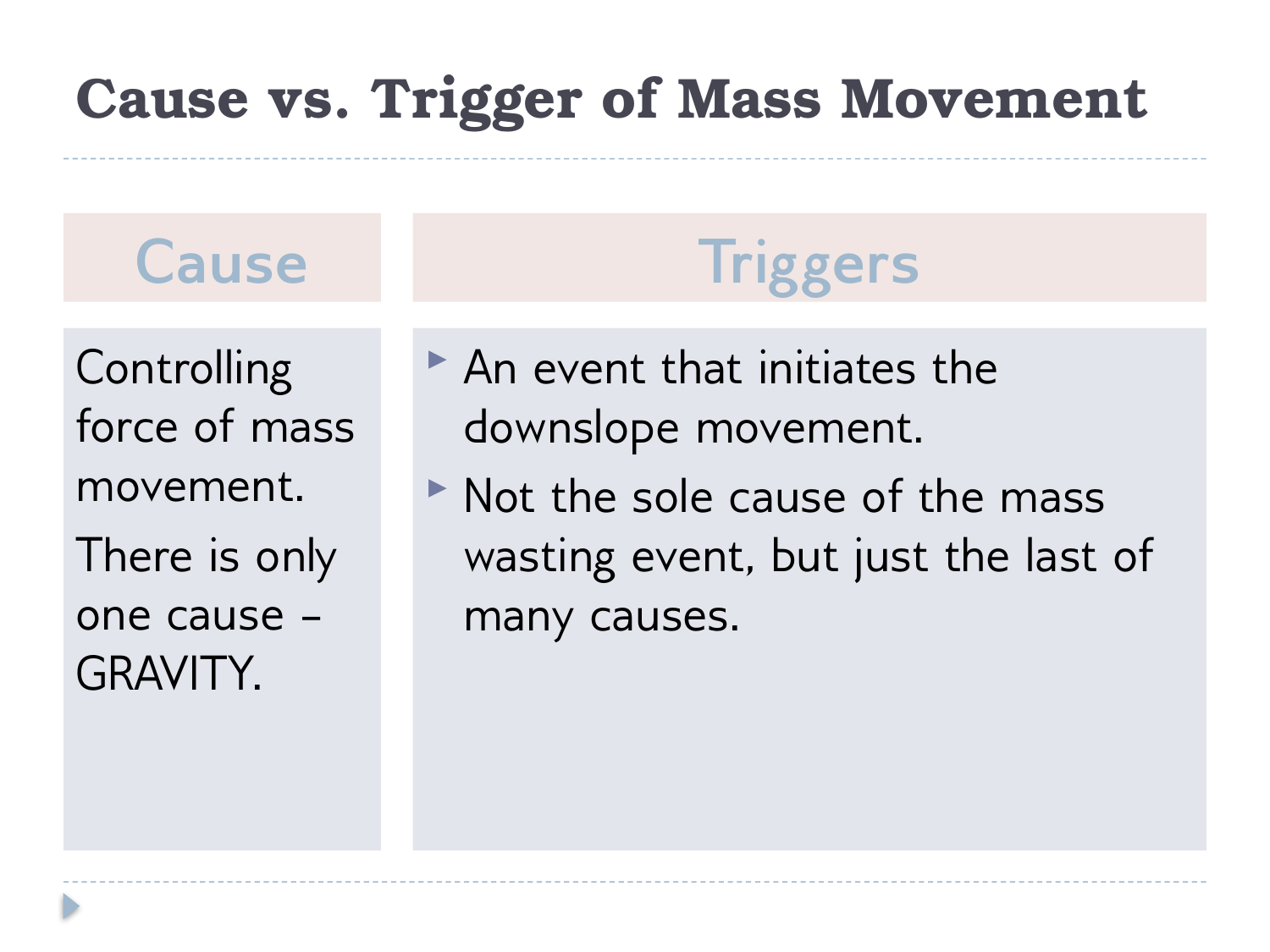

# Cause vs. Trigger of Mass Movement
Cause
Triggers
Controlling  force of mass movement.
There is only one cause – GRAVITY.
An event that initiates the downslope movement.
Not the sole cause of the mass wasting event, but just the last of many causes.